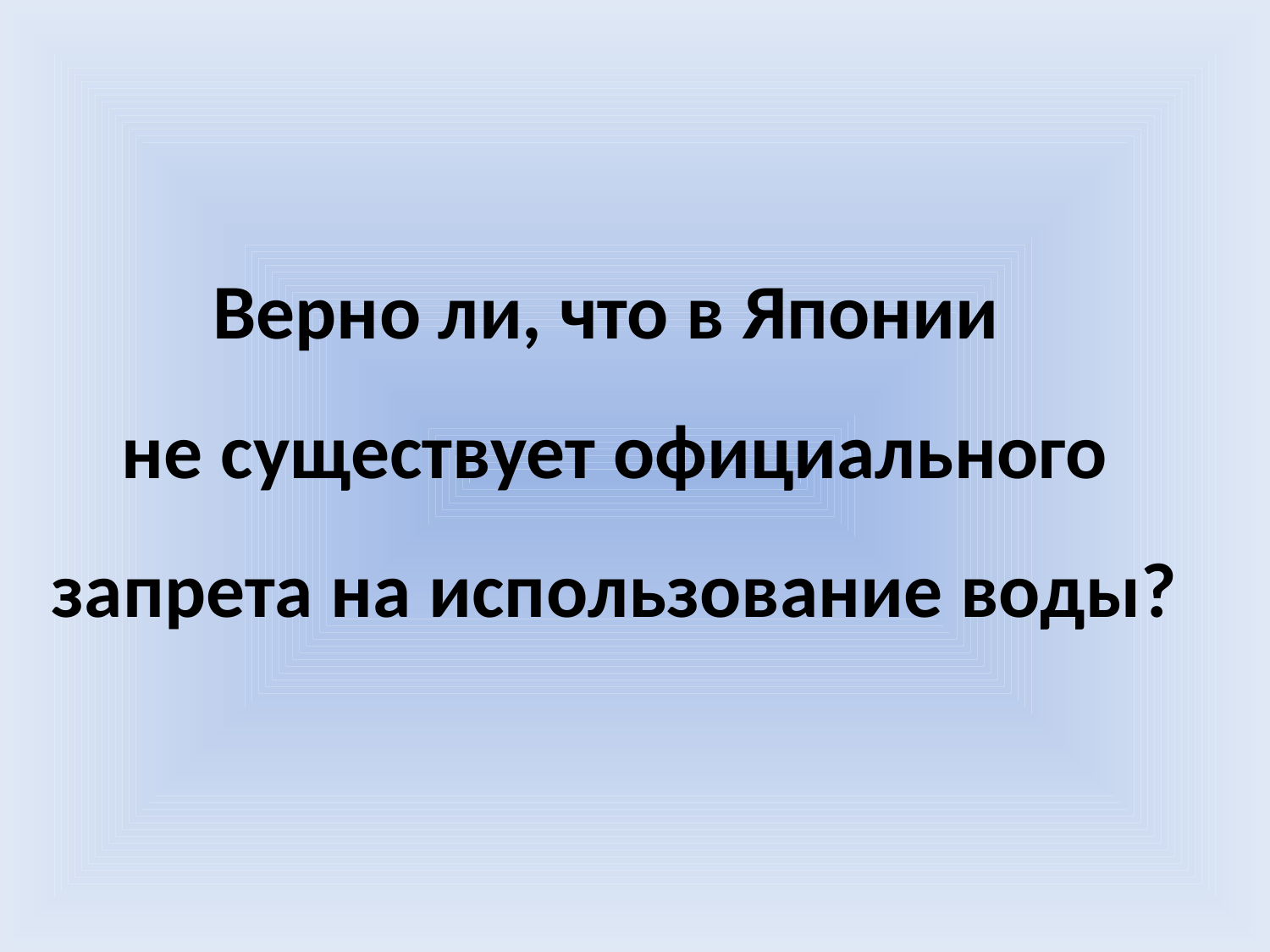

Верно ли, что в Японии
не существует официального запрета на использование воды?